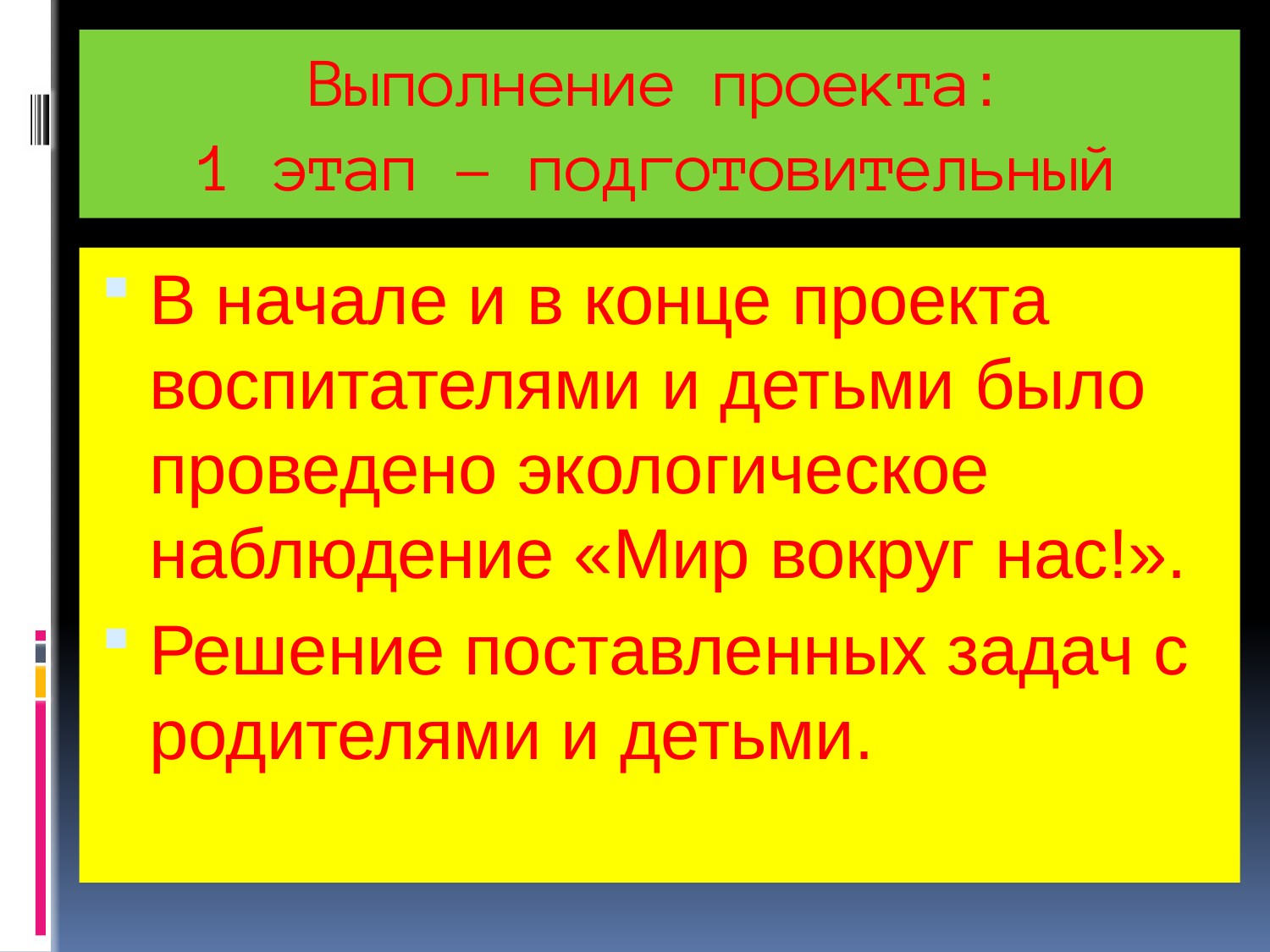

# Выполнение проекта: 1 этап – подготовительный
В начале и в конце проекта воспитателями и детьми было проведено экологическое наблюдение «Мир вокруг нас!».
Решение поставленных задач с родителями и детьми.